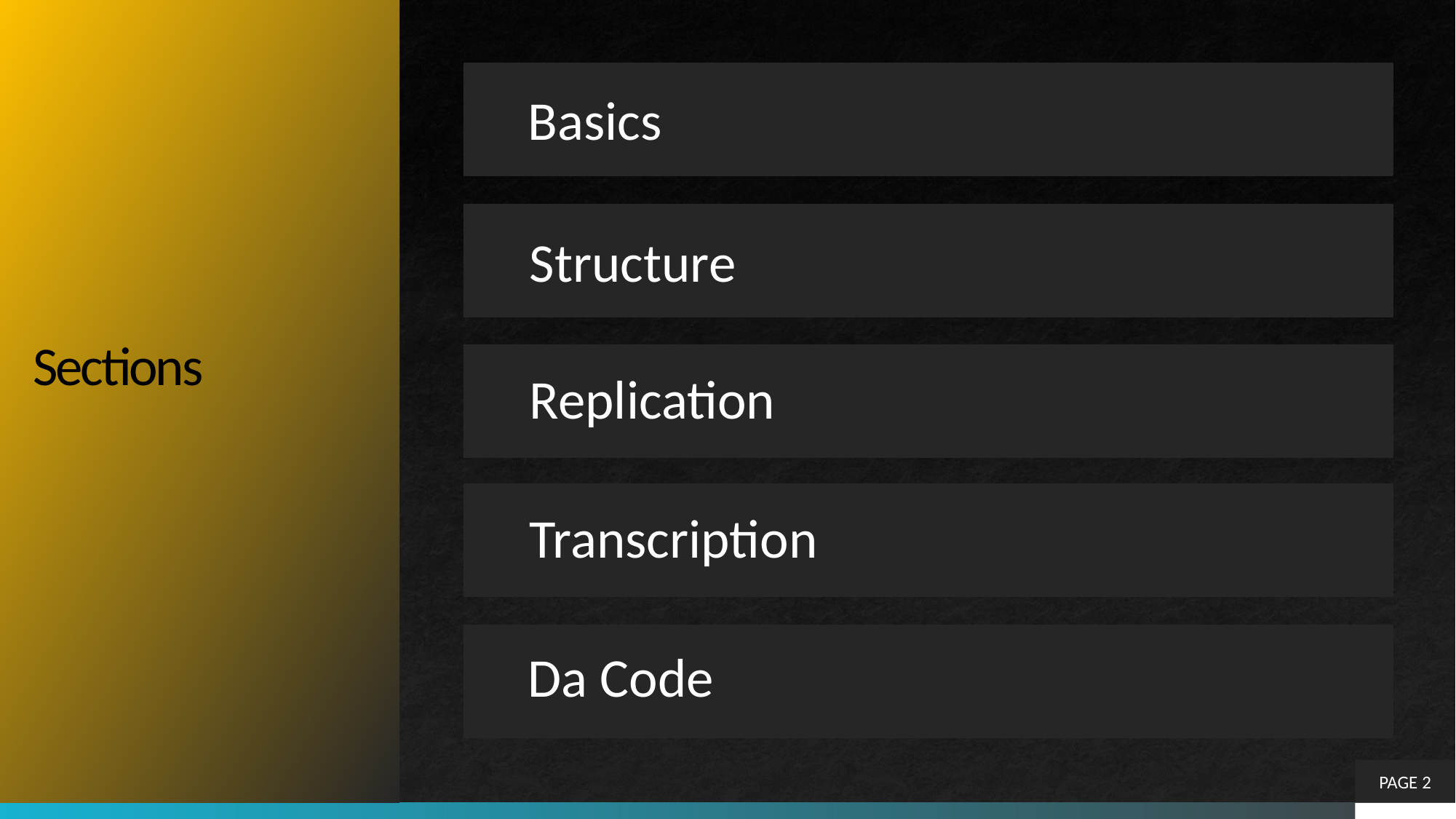

# Sections
Basics

Structure

Replication

Transcription
Da Code

PAGE 2